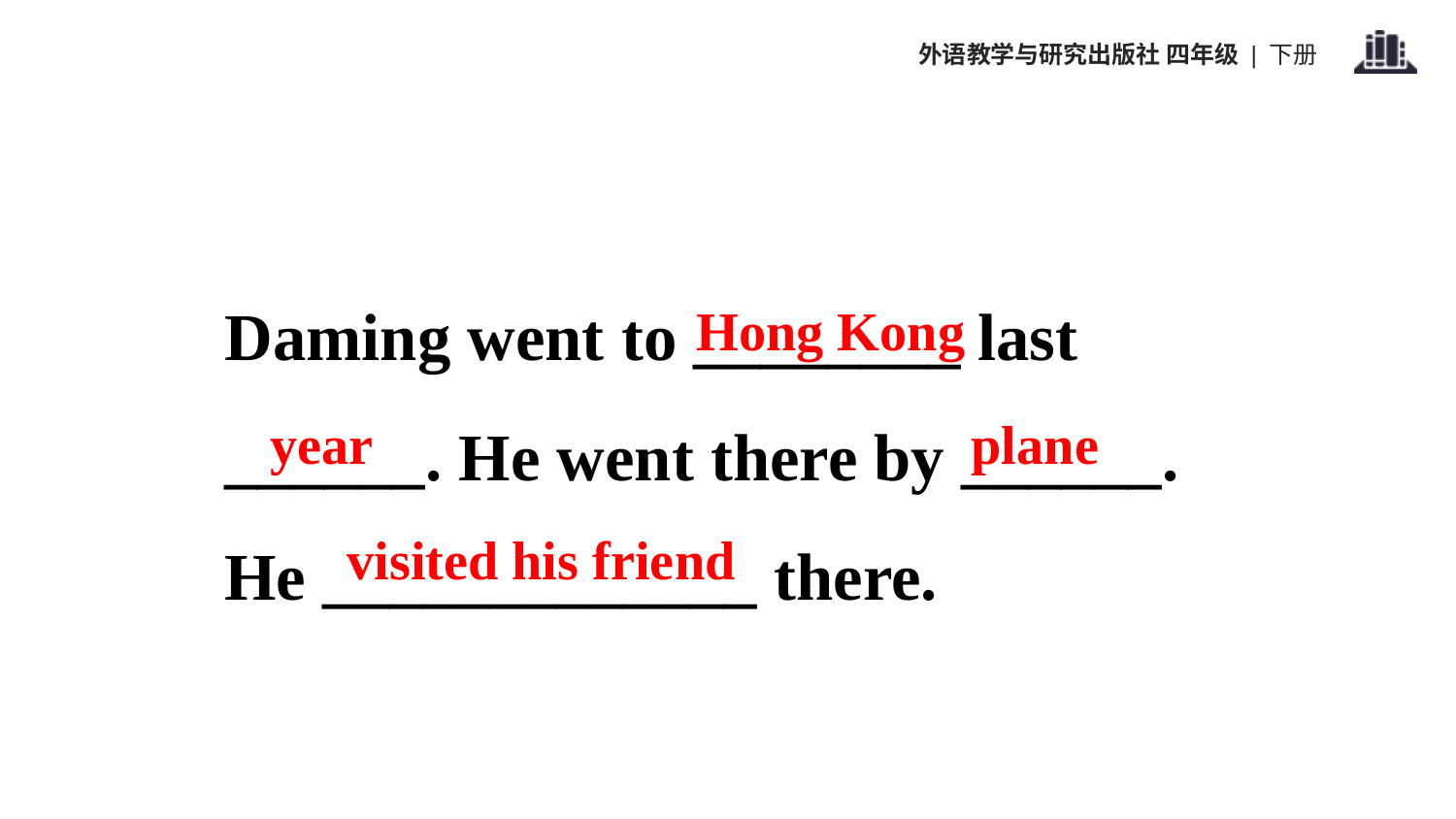

Daming went to ________ last ______. He went there by ______.
He _____________ there.
Hong Kong
year
plane
visited his friend